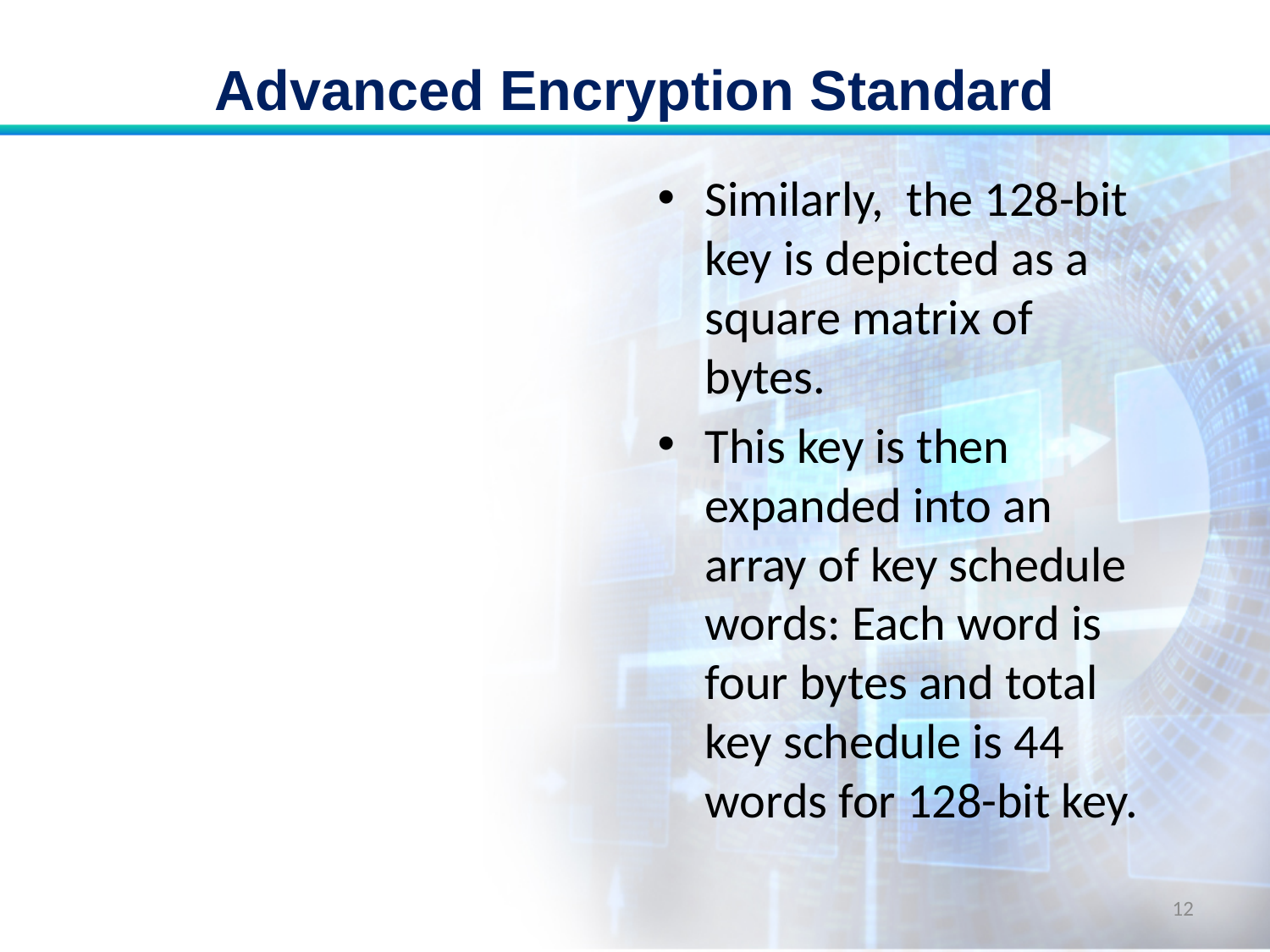

# Advanced Encryption Standard
Similarly,  the 128-bit key is depicted as a square matrix of bytes.
This key is then expanded into an array of key schedule words: Each word is four bytes and total key schedule is 44 words for 128-bit key.
12